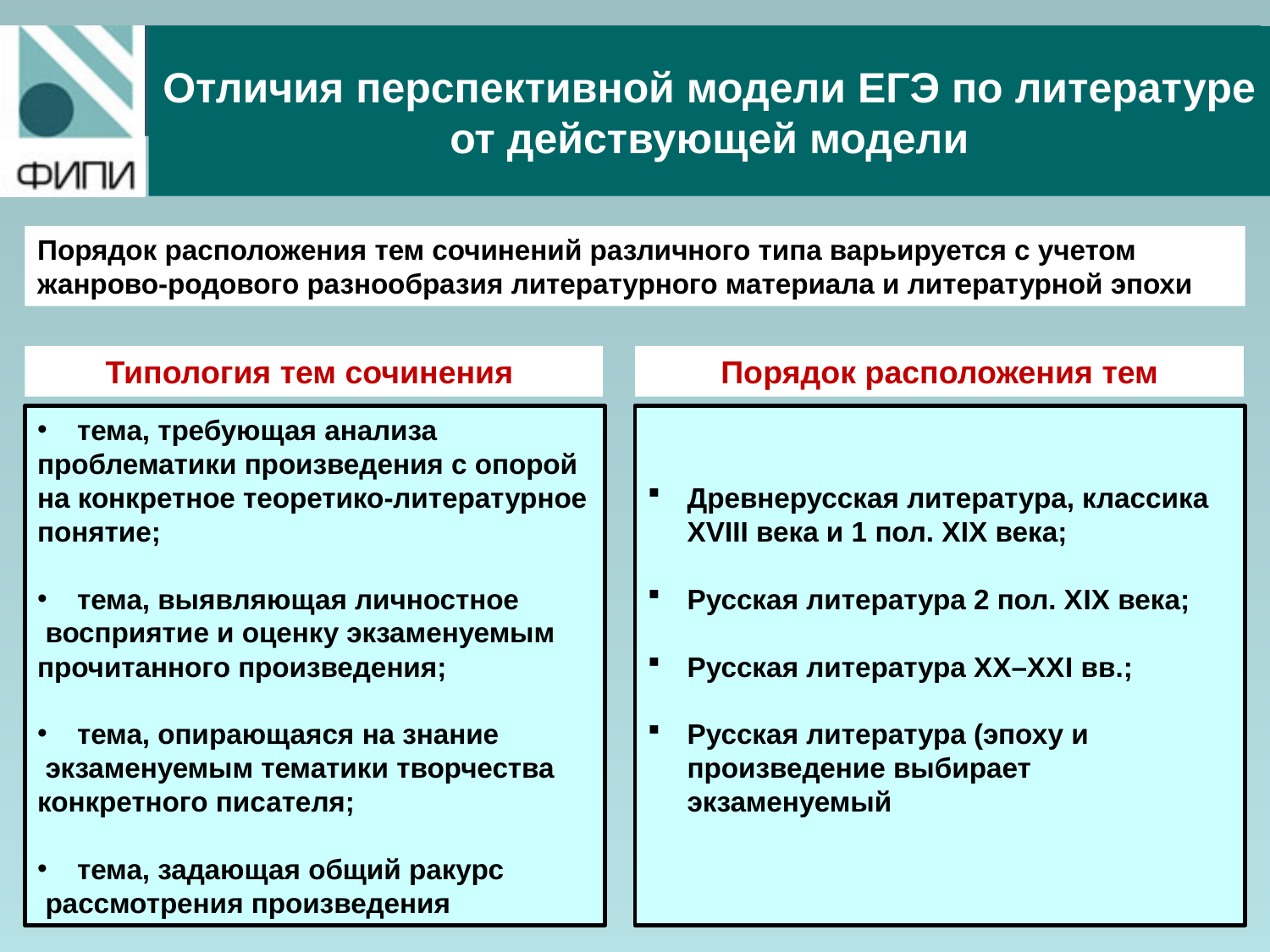

# Отличия перспективной модели ЕГЭ по литературе от действующей модели
Порядок расположения тем сочинений различного типа варьируется с учетом жанрово-родового разнообразия литературного материала и литературной эпохи
Типология тем сочинения
Порядок расположения тем
тема, требующая анализа
проблематики произведения с опорой на конкретное теоретико-литературное понятие;

тема, выявляющая личностное
 восприятие и оценку экзаменуемым прочитанного произведения;

тема, опирающаяся на знание
 экзаменуемым тематики творчества конкретного писателя;

тема, задающая общий ракурс
 рассмотрения произведения

Древнерусская литература, классика ХVIII века и 1 пол. ХIХ века;

Русская литература 2 пол. ХIХ века;

Русская литература ХХ–ХХI вв.;

Русская литература (эпоху и произведение выбирает экзаменуемый